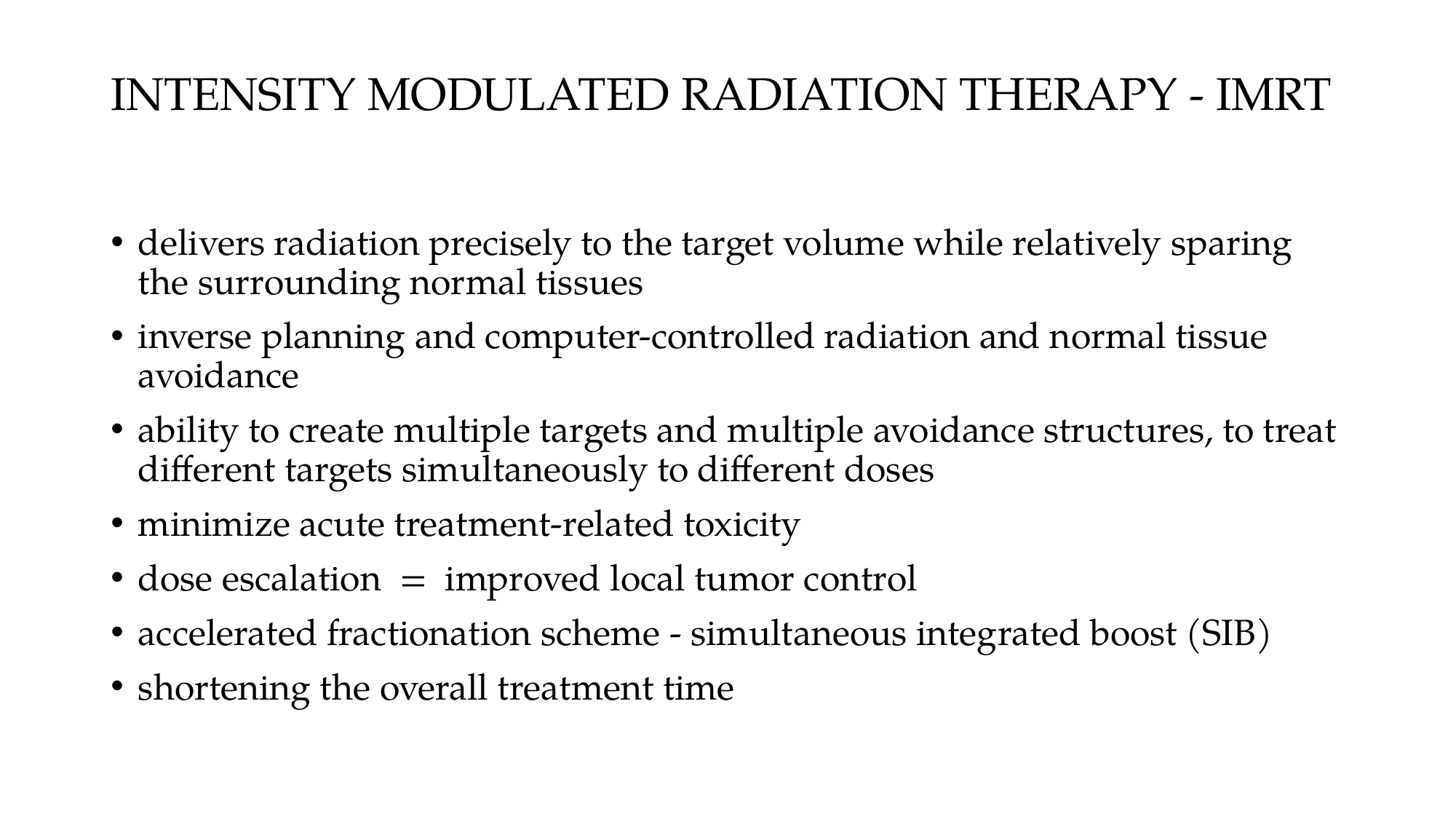

# INTENSITY MODULATED RADIATION THERAPY - IMRT
delivers radiation precisely to the target volume while relatively sparing the surrounding normal tissues
inverse planning and computer-controlled radiation and normal tissue avoidance
ability to create multiple targets and multiple avoidance structures, to treat different targets simultaneously to different doses
minimize acute treatment-related toxicity
dose escalation  =  improved local tumor control
accelerated fractionation scheme - simultaneous integrated boost (SIB)
shortening the overall treatment time